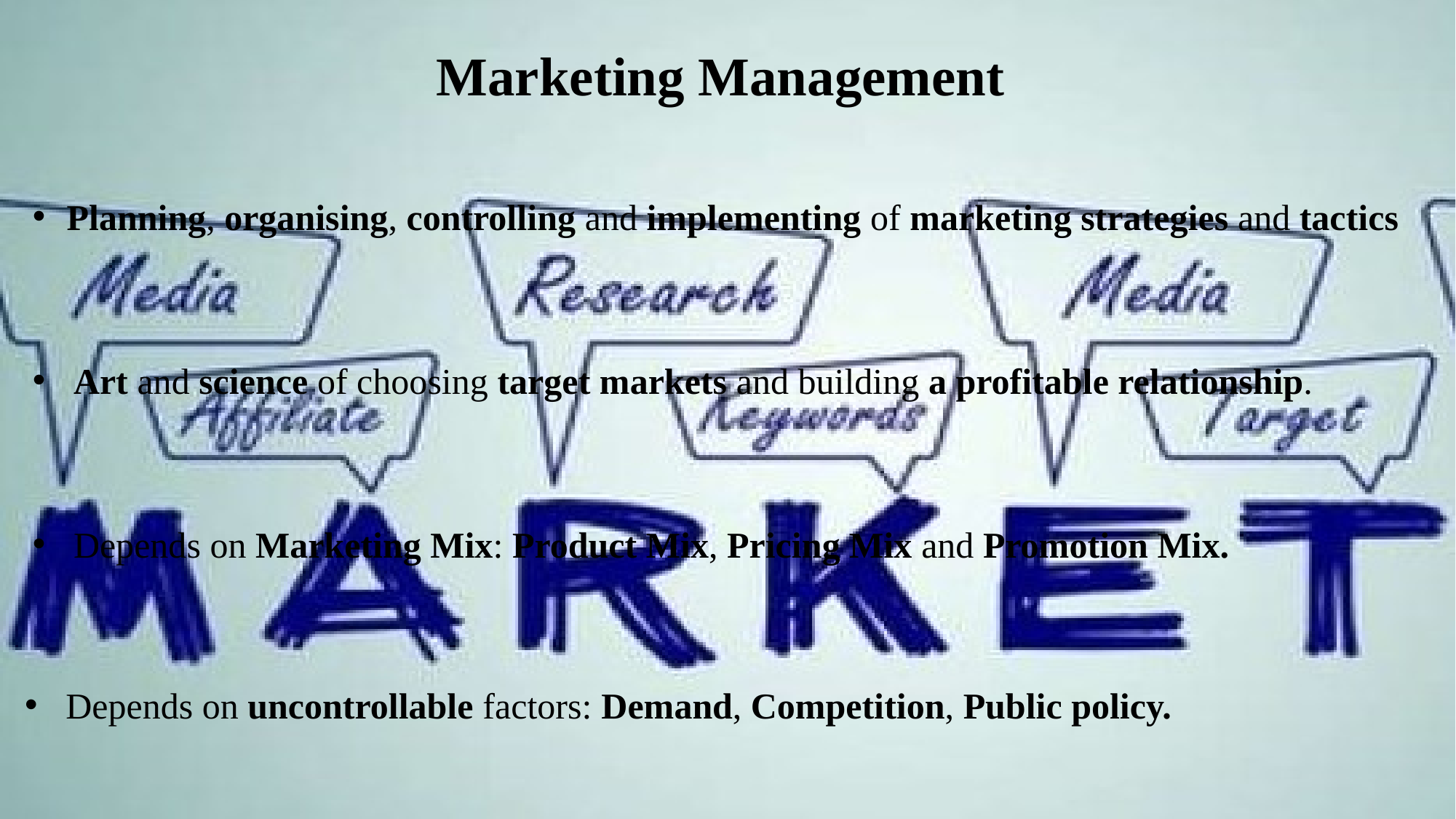

Marketing Management
Planning, organising, controlling and implementing of marketing strategies and tactics
Art and science of choosing target markets and building a profitable relationship.
Depends on Marketing Mix: Product Mix, Pricing Mix and Promotion Mix.
Depends on uncontrollable factors: Demand, Competition, Public policy.